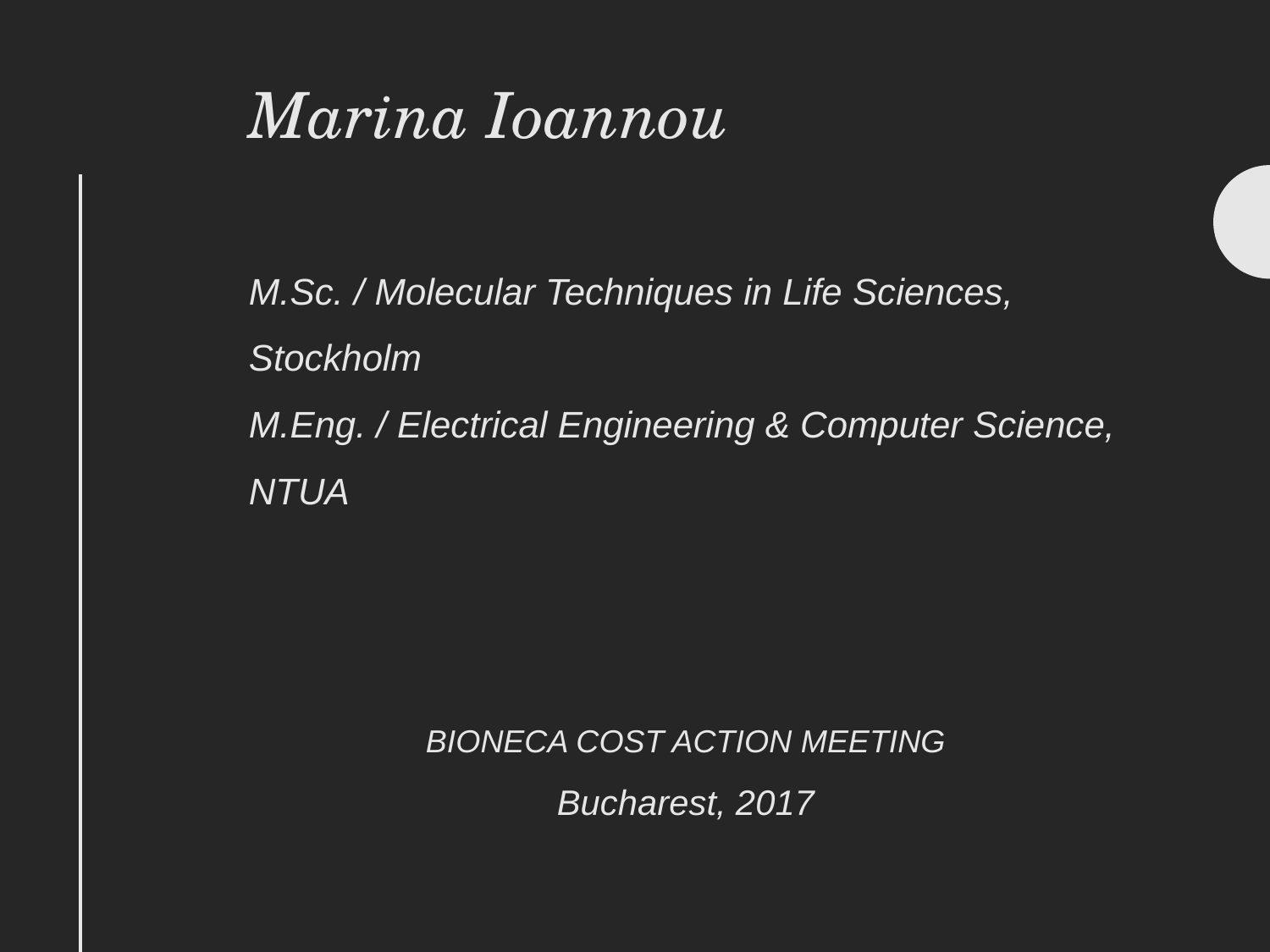

# Marina Ioannou
M.Sc. / Molecular Techniques in Life Sciences, Stockholm
M.Eng. / Electrical Engineering & Computer Science, NTUA

BIONECA COST ACTION MEETING
Bucharest, 2017